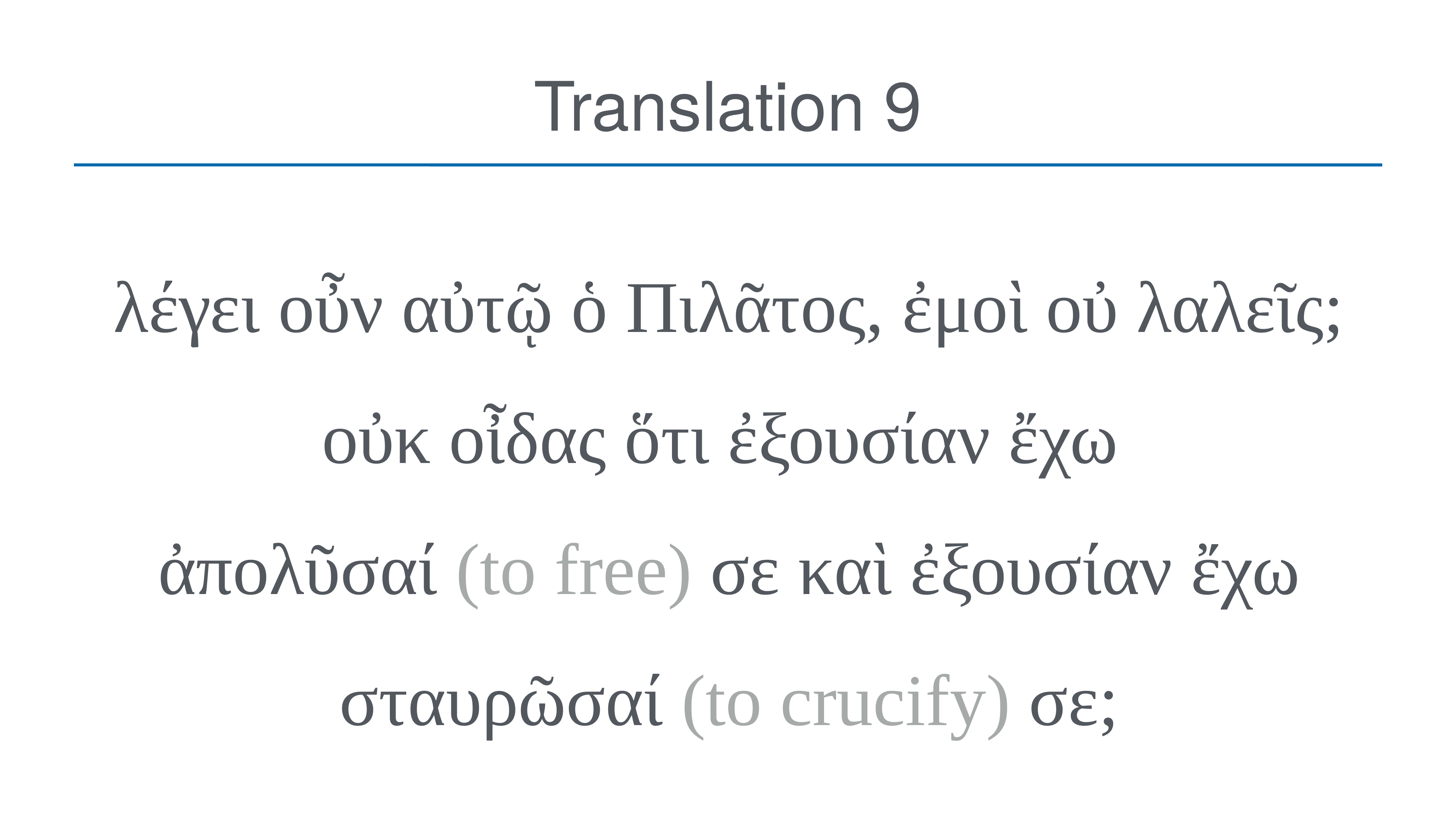

# Translation 9
λέγει οὖν αὐτῷ ὁ Πιλᾶτος, ἐμοὶ οὐ λαλεῖς; οὐκ οἶδας ὅτι ἐξουσίαν ἔχω
ἀπολῦσαί (to free) σε καὶ ἐξουσίαν ἔχω σταυρῶσαί (to crucify) σε;